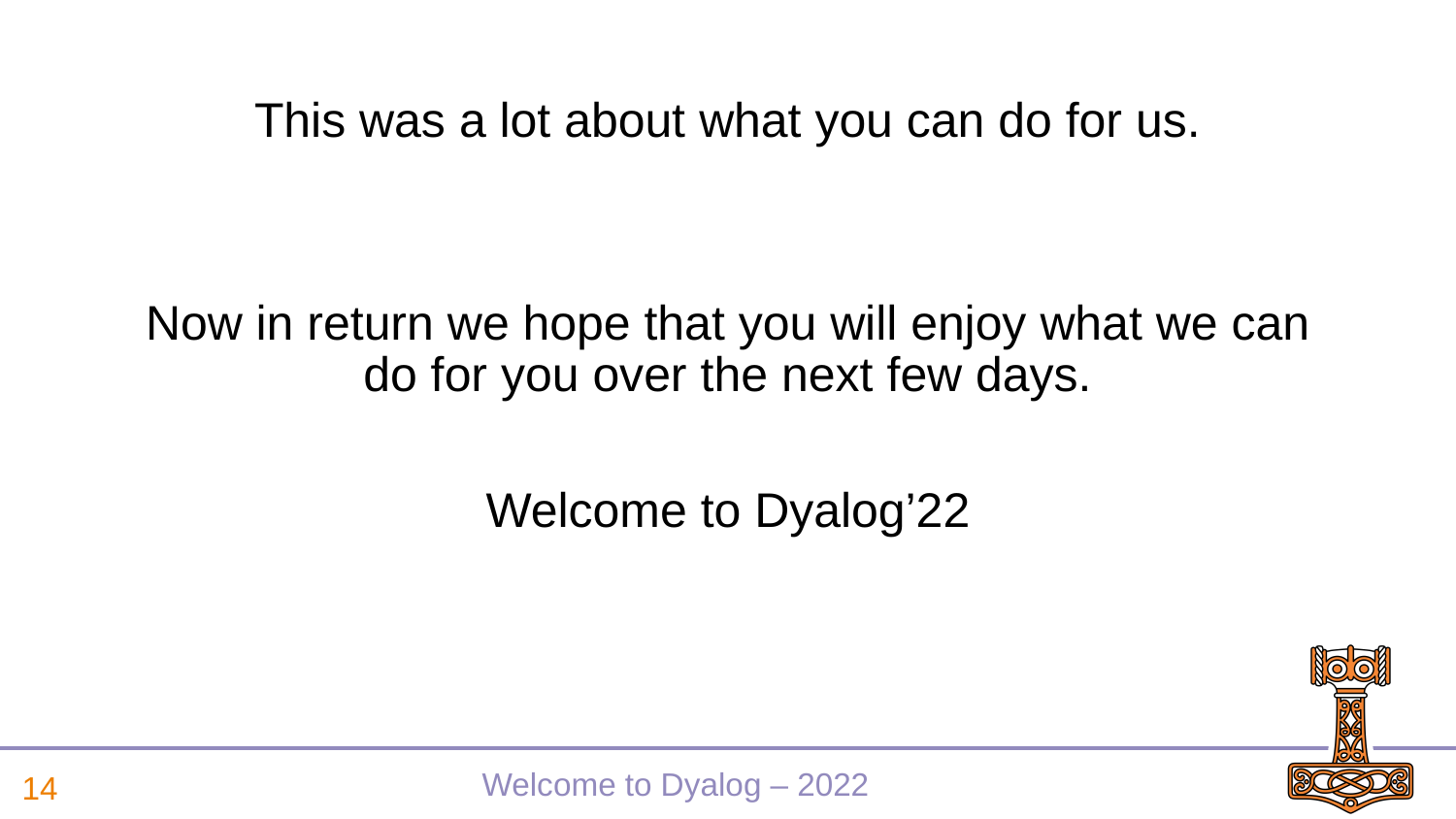

#
This was a lot about what you can do for us.

Now in return we hope that you will enjoy what we can do for you over the next few days.

Welcome to Dyalog’22